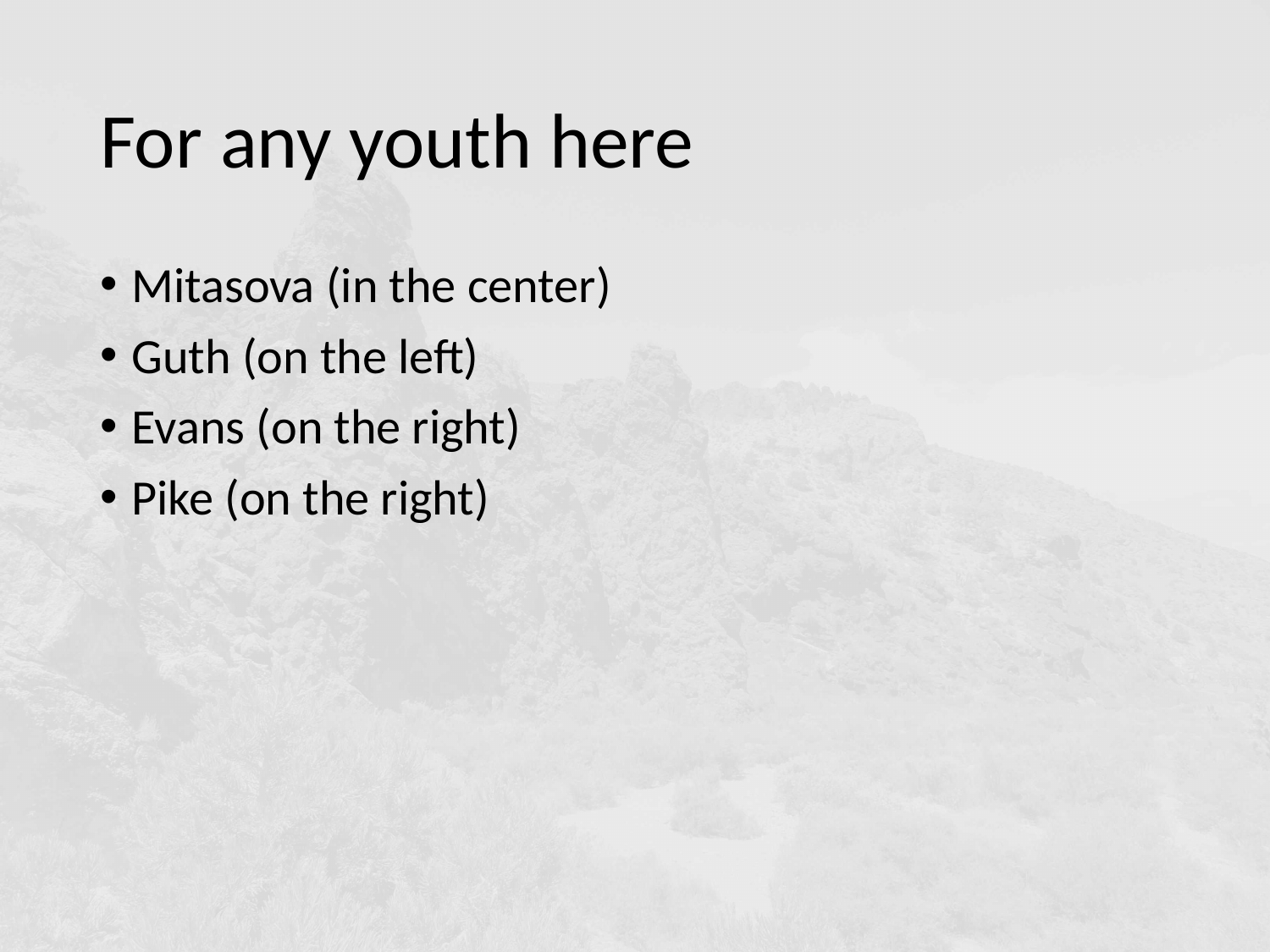

# For any youth here
Mitasova (in the center)
Guth (on the left)
Evans (on the right)
Pike (on the right)